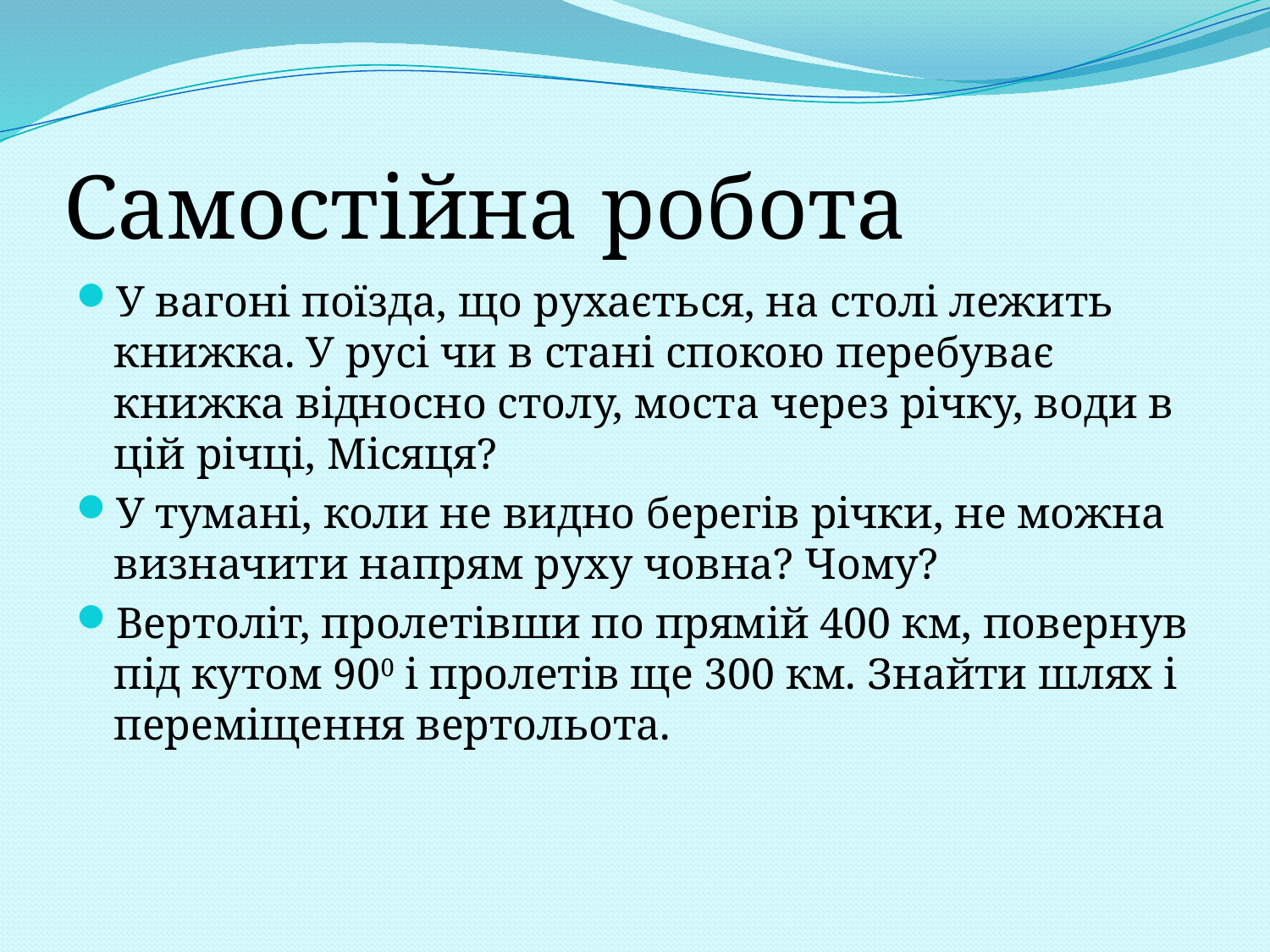

# Самостійна робота
У вагоні поїзда, що рухається, на столі лежить книжка. У русі чи в стані спокою перебуває книжка відносно столу, моста через річку, води в цій річці, Місяця?
У тумані, коли не видно берегів річки, не можна визначити напрям руху човна? Чому?
Вертоліт, пролетівши по прямій 400 км, повернув під кутом 900 і пролетів ще 300 км. Знайти шлях і переміщення вертольота.